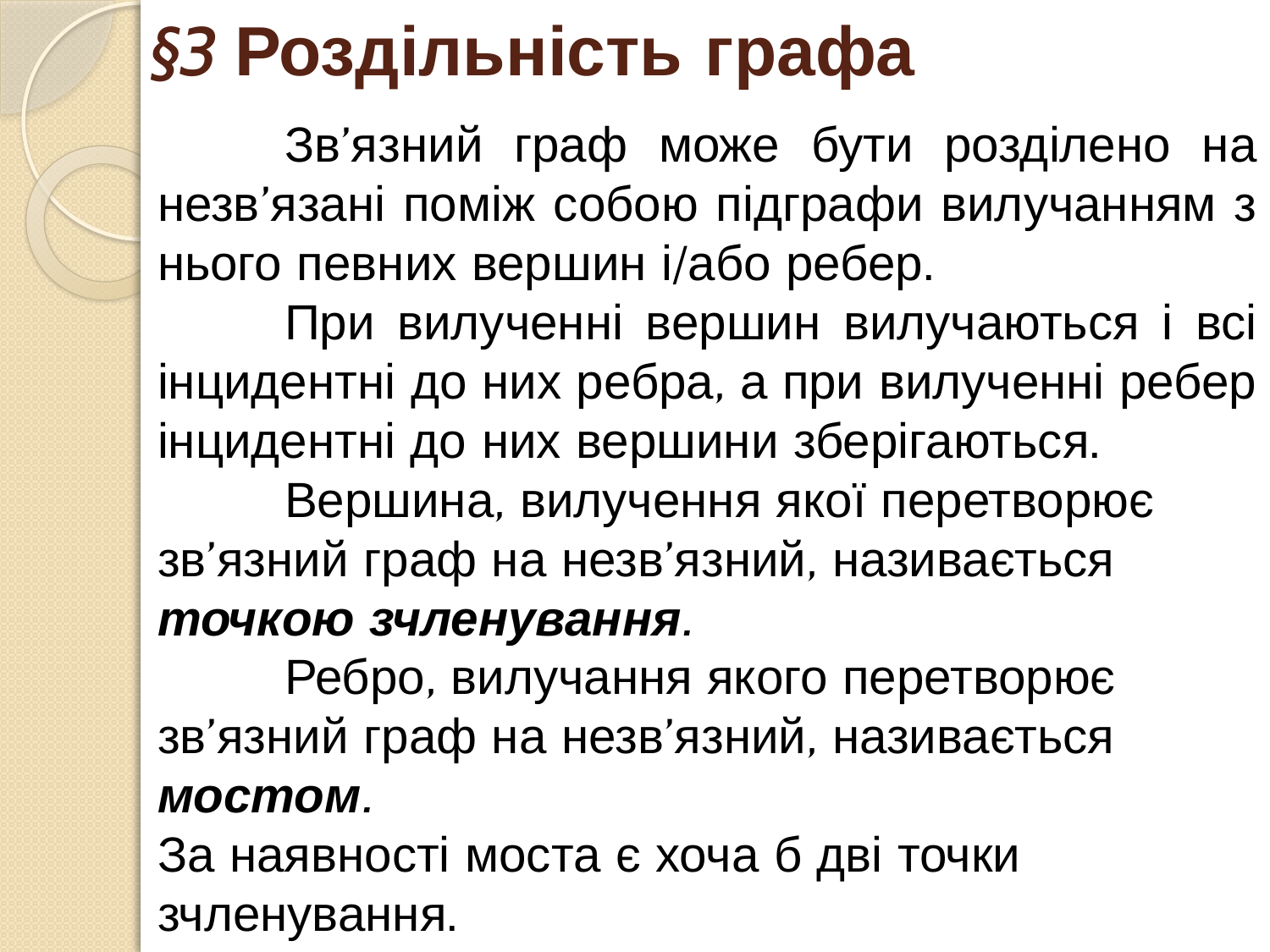

# §3 Роздільність графа
	Зв’язний граф може бути розділено на незв’язані поміж собою підграфи вилучанням з нього певних вершин і/або ребер.
	При вилученні вершин вилучаються і всі інцидентні до них ребра, а при вилученні ребер інцидентні до них вершини зберігаються.
	Вершина, вилучення якої перетворює зв’язний граф на незв’язний, називається точкою зчленування.
	Ребро, вилучання якого перетворює зв’язний граф на незв’язний, називається мостом.
За наявності моста є хоча б дві точки зчленування.